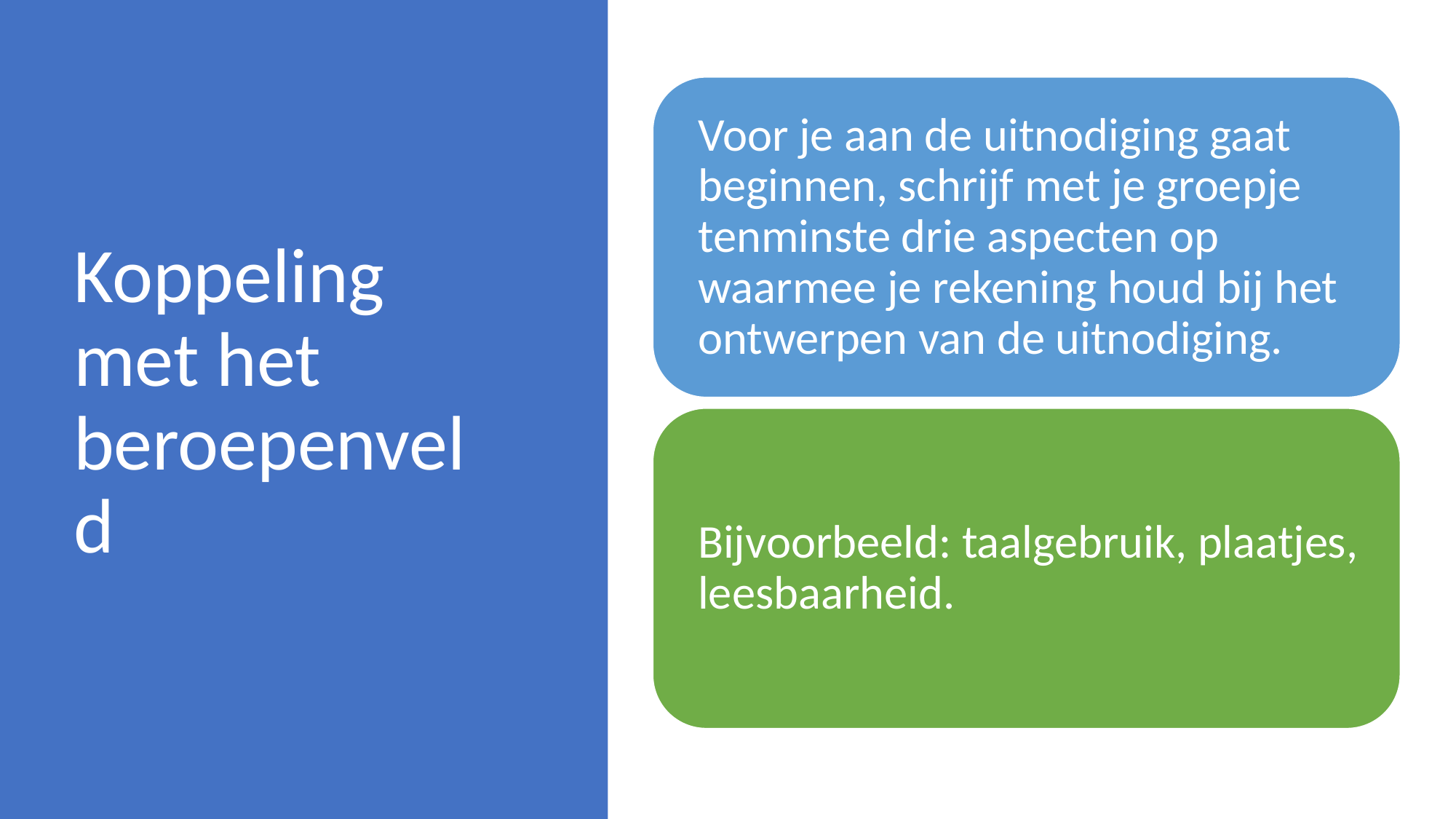

# Koppeling met het beroepenveld
Voor je aan de uitnodiging gaat beginnen, schrijf met je groepje tenminste drie aspecten op waarmee je rekening houd bij het ontwerpen van de uitnodiging.
Bijvoorbeeld: taalgebruik, plaatjes, leesbaarheid.